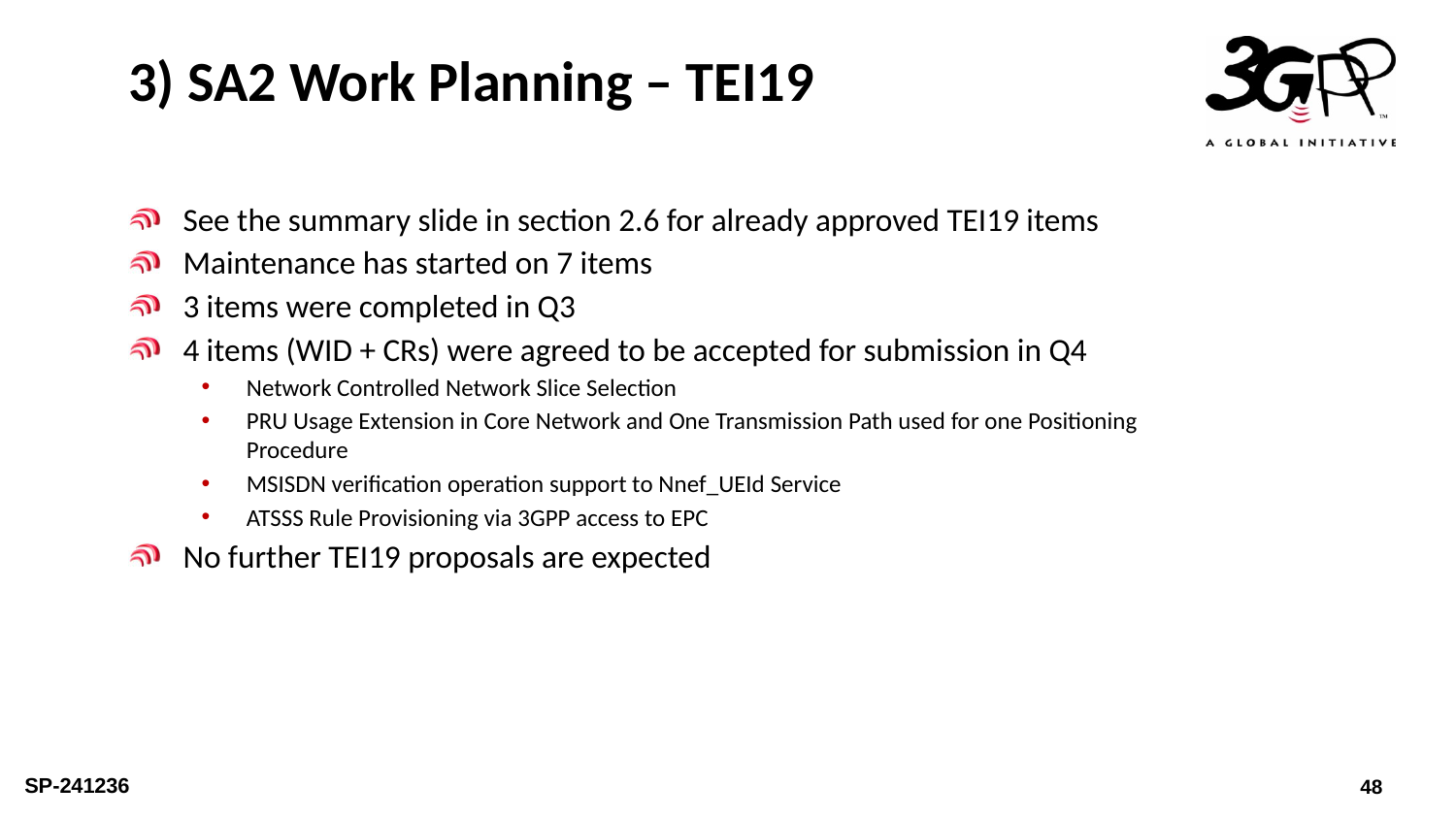

# 3) SA2 Work Planning – TEI19
See the summary slide in section 2.6 for already approved TEI19 items
Maintenance has started on 7 items
3 items were completed in Q3
4 items (WID + CRs) were agreed to be accepted for submission in Q4
Network Controlled Network Slice Selection
PRU Usage Extension in Core Network and One Transmission Path used for one Positioning Procedure
MSISDN verification operation support to Nnef_UEId Service
ATSSS Rule Provisioning via 3GPP access to EPC
No further TEI19 proposals are expected